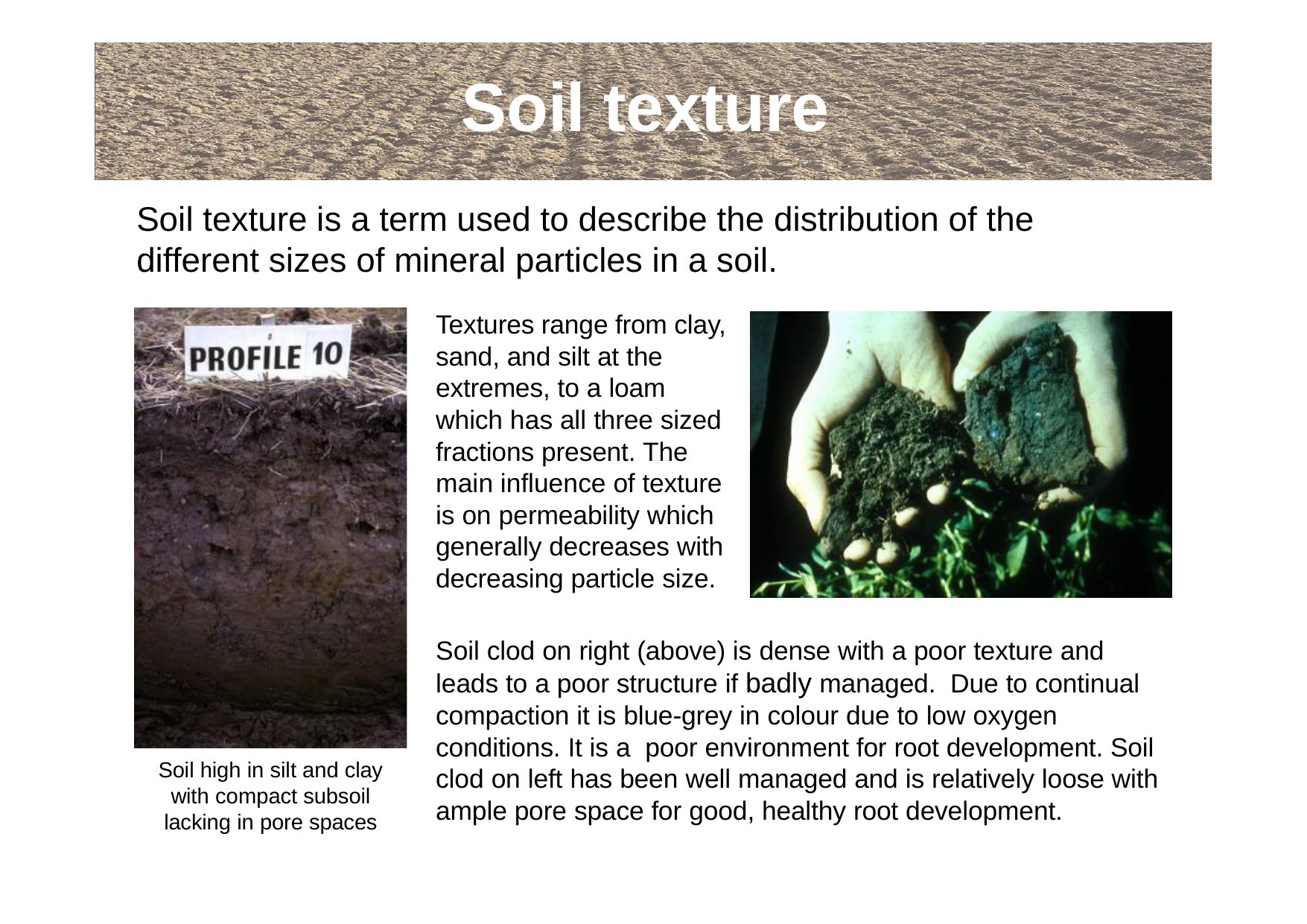

# Soil texture
Soil texture is a term used to describe the distribution of the different sizes of mineral particles in a soil.
Textures range from clay, sand, and silt at the extremes, to a loam which has all three sized fractions present. The main influence of texture is on permeability which generally decreases with decreasing particle size.

Soil clod on right (above) is dense with a poor texture and leads to a poor structure if badly managed.  Due to continual compaction it is blue-grey in colour due to low oxygen conditions. It is a  poor environment for root development. Soil clod on left has been well managed and is relatively loose with ample pore space for good, healthy root development.
Soil high in silt and clay with compact subsoil lacking in pore spaces